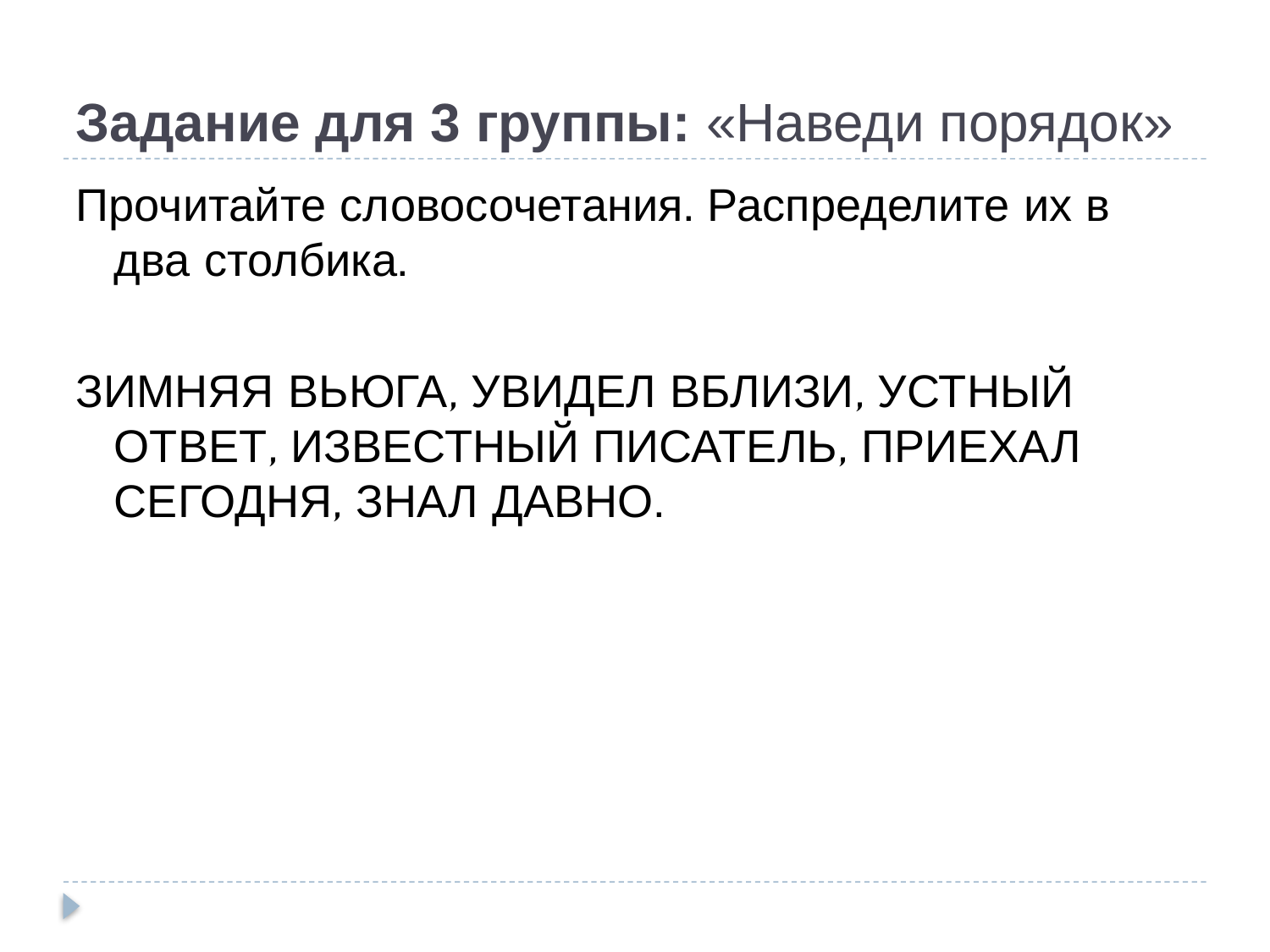

# Задание для 3 группы: «Наведи порядок»
Прочитайте словосочетания. Распределите их в два столбика.

ЗИМНЯЯ ВЬЮГА, УВИДЕЛ ВБЛИЗИ, УСТНЫЙ ОТВЕТ, ИЗВЕСТНЫЙ ПИСАТЕЛЬ, ПРИЕХАЛ СЕГОДНЯ, ЗНАЛ ДАВНО.